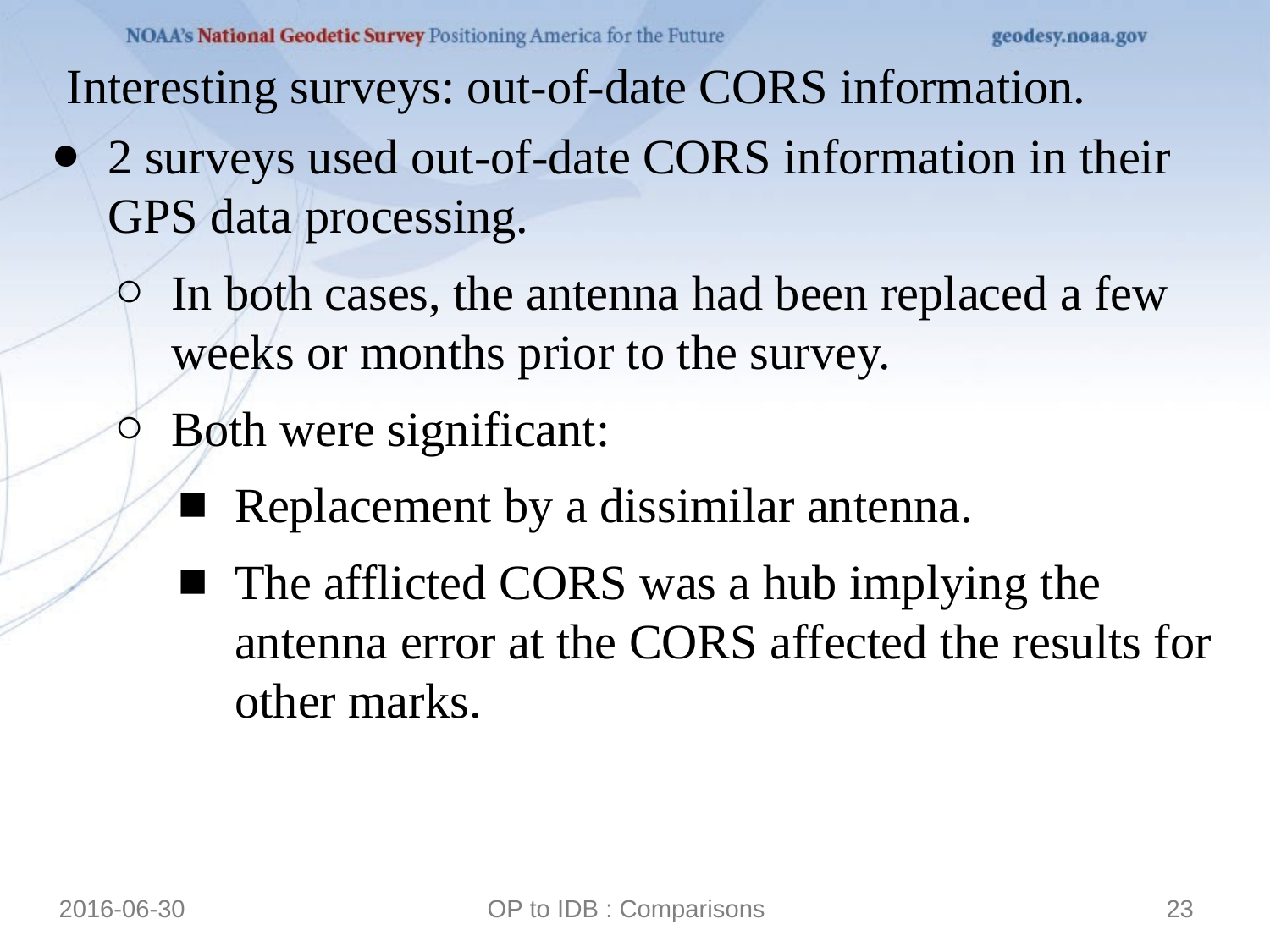

Interesting surveys: out-of-date CORS information.
2 surveys used out-of-date CORS information in their GPS data processing.
In both cases, the antenna had been replaced a few weeks or months prior to the survey.
Both were significant:
Replacement by a dissimilar antenna.
The afflicted CORS was a hub implying the antenna error at the CORS affected the results for other marks.
2016-06-30
OP to IDB : Comparisons
23